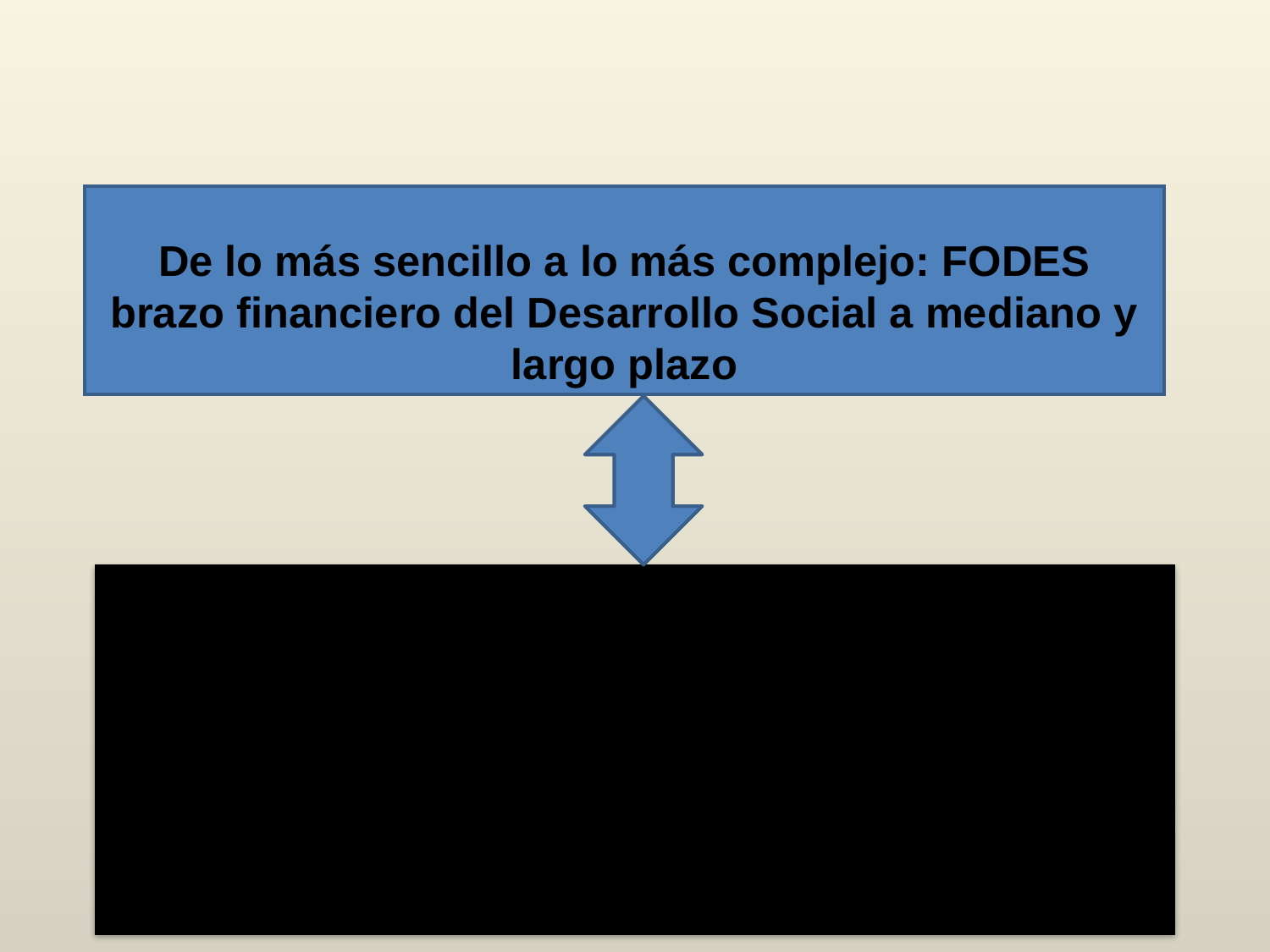

De lo más sencillo a lo más complejo: FODES brazo financiero del Desarrollo Social a mediano y largo plazo

# Alianza s MINEDUC, MINSALUD, MAGA, INFOM, CIV,  Cooperación Internacional